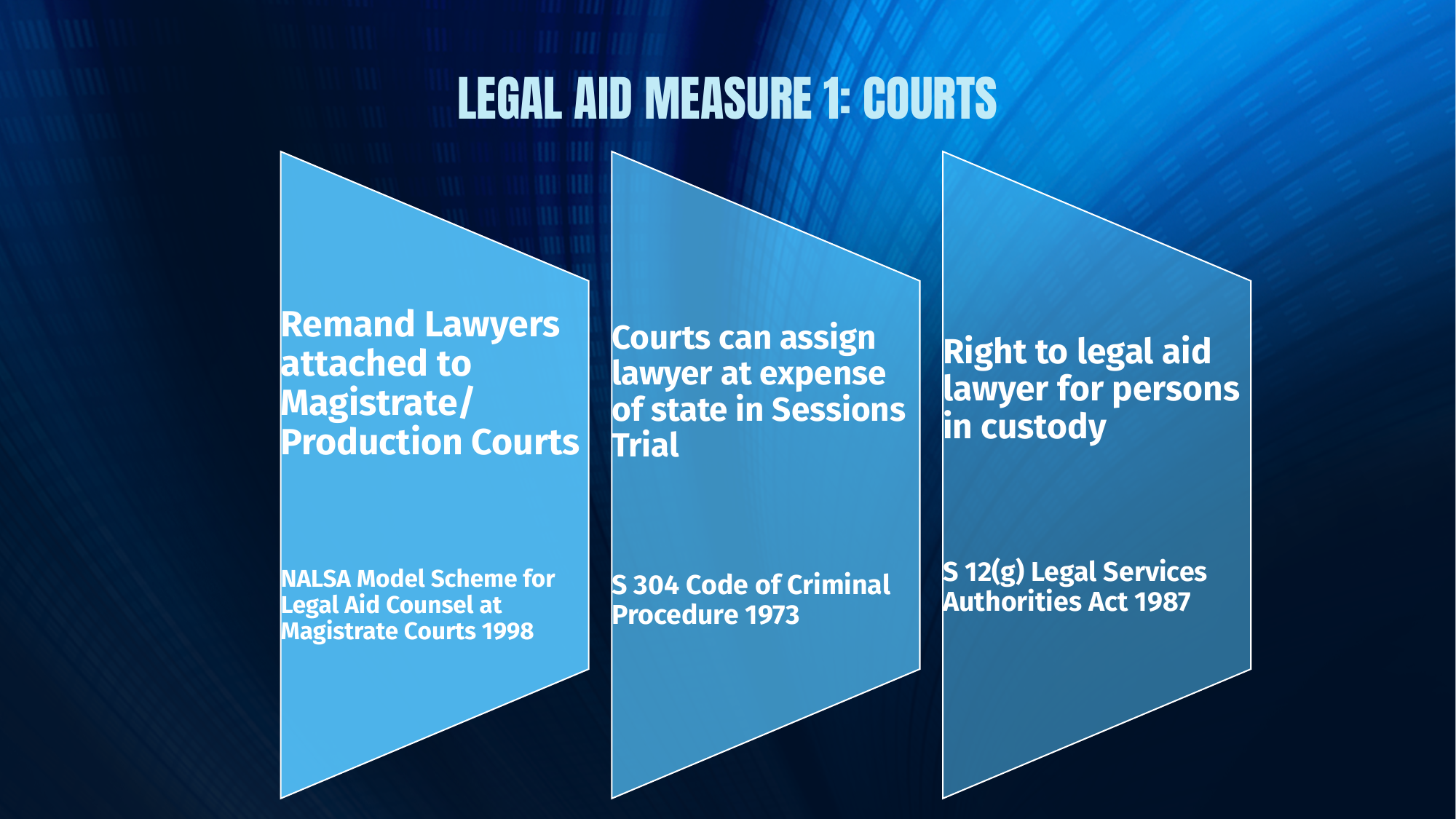

LEGAL AID MEASURE 1: COURTS
Remand Lawyers attached to Magistrate/ Production Courts

NALSA Model Scheme for Legal Aid Counsel at Magistrate Courts 1998
Courts can assign lawyer at expense of state in Sessions Trial

S 304 Code of Criminal Procedure 1973
Right to legal aid lawyer for persons in custody

S 12(g) Legal Services Authorities Act 1987